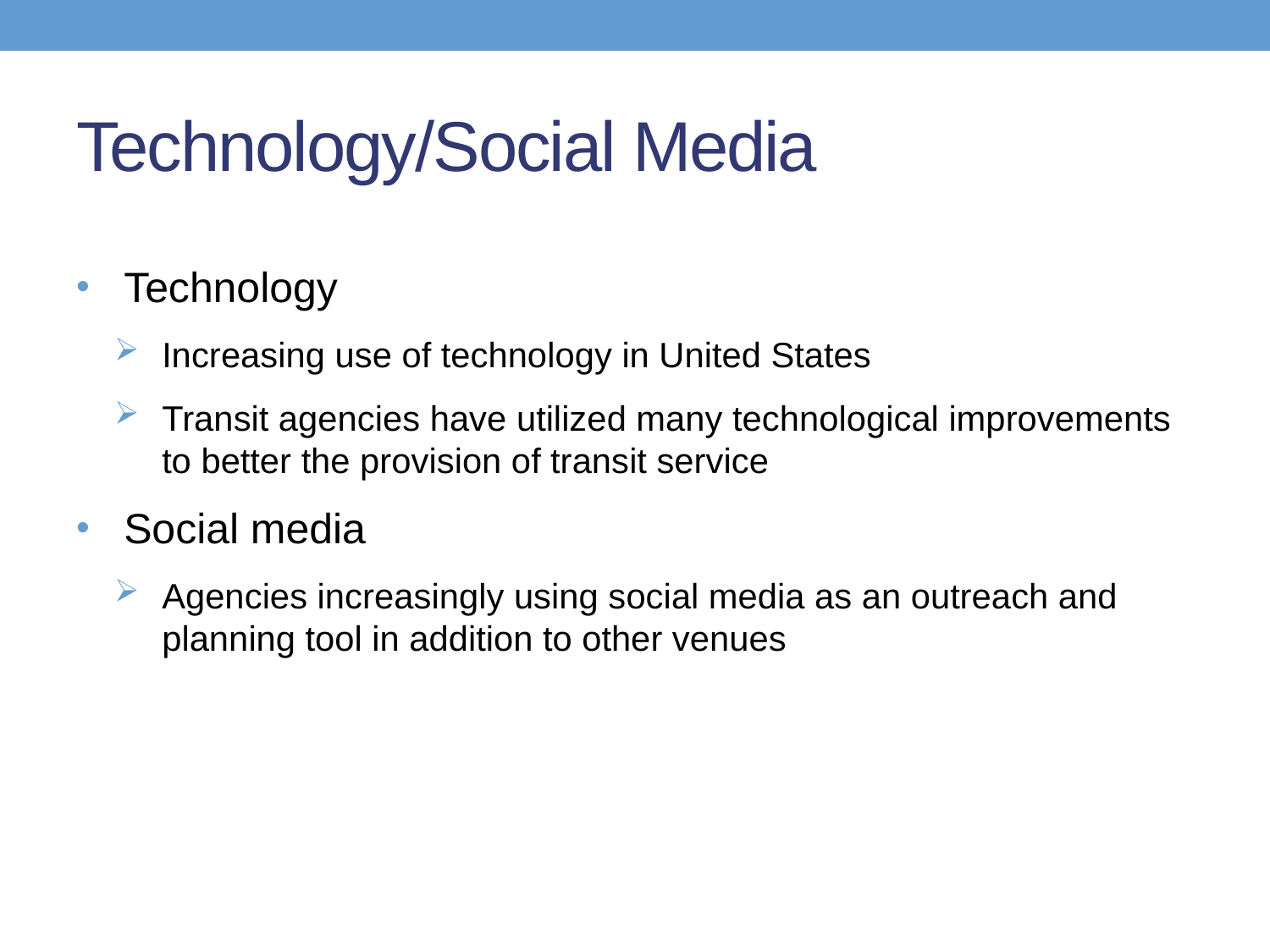

# Technology/Social Media
Technology
Increasing use of technology in United States
Transit agencies have utilized many technological improvements to better the provision of transit service
Social media
Agencies increasingly using social media as an outreach and planning tool in addition to other venues